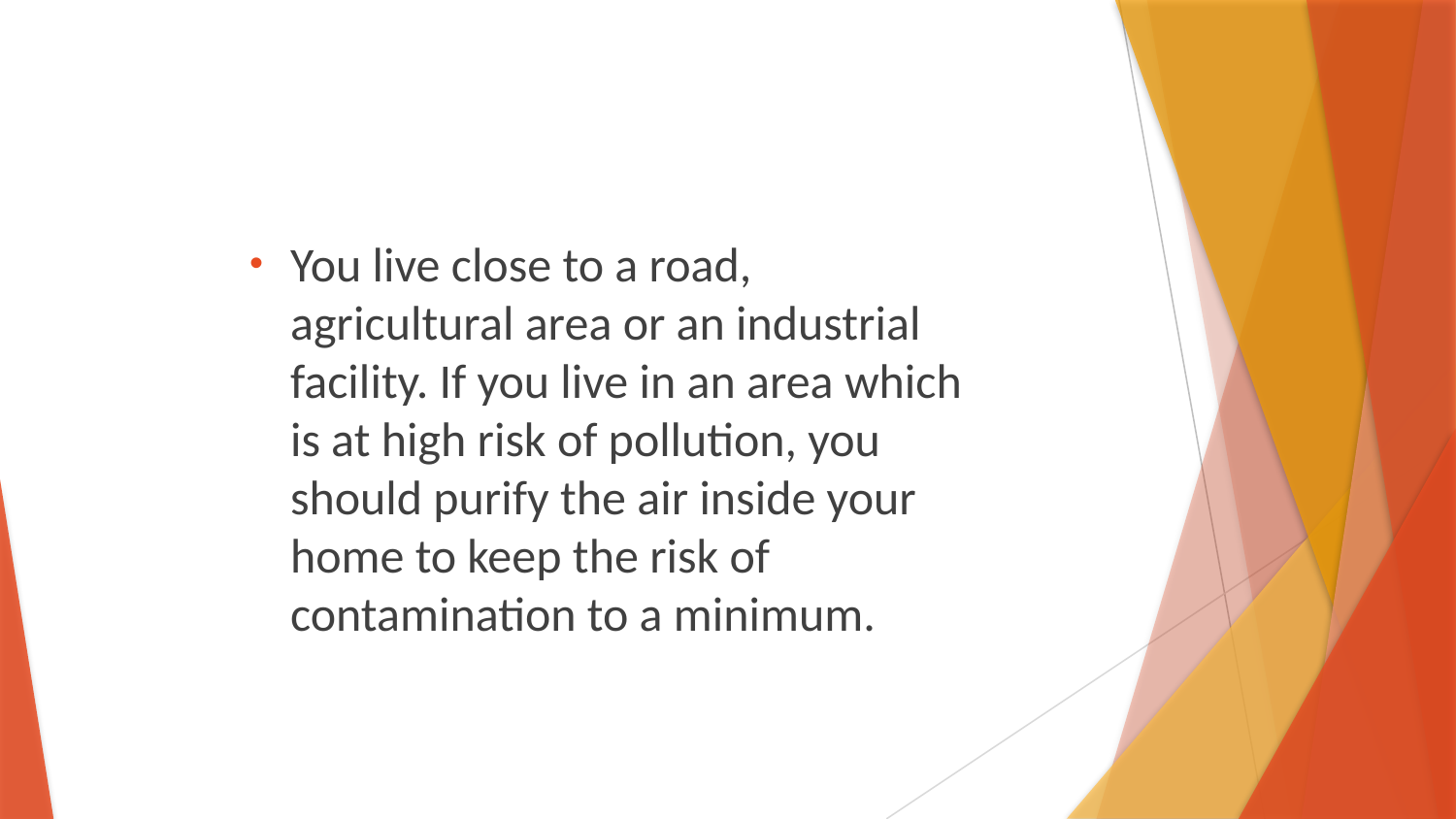

You live close to a road, agricultural area or an industrial facility. If you live in an area which is at high risk of pollution, you should purify the air inside your home to keep the risk of contamination to a minimum.